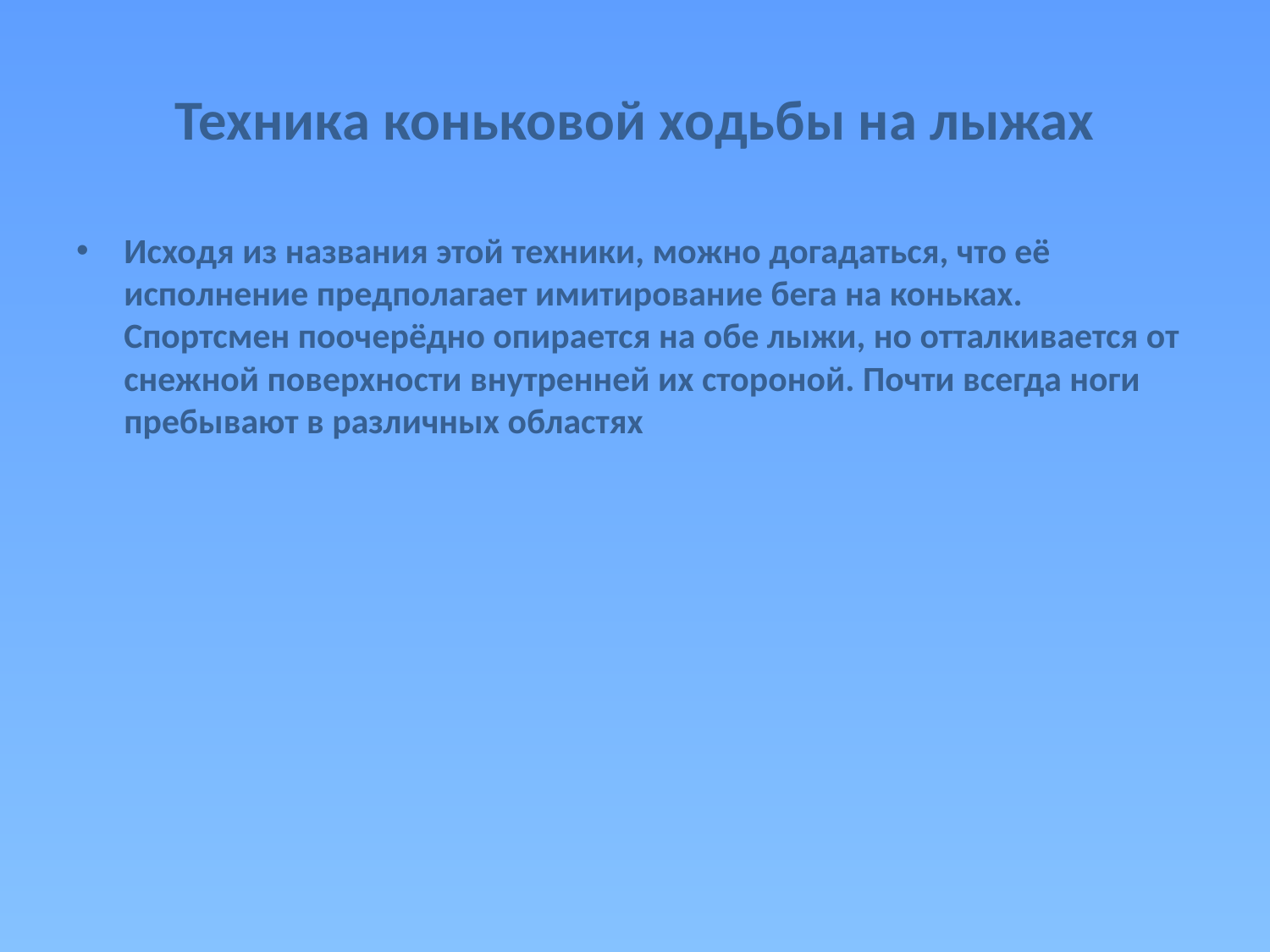

# Техника коньковой ходьбы на лыжах
Исходя из названия этой техники, можно догадаться, что её исполнение предполагает имитирование бега на коньках. Спортсмен поочерёдно опирается на обе лыжи, но отталкивается от снежной поверхности внутренней их стороной. Почти всегда ноги пребывают в различных областях